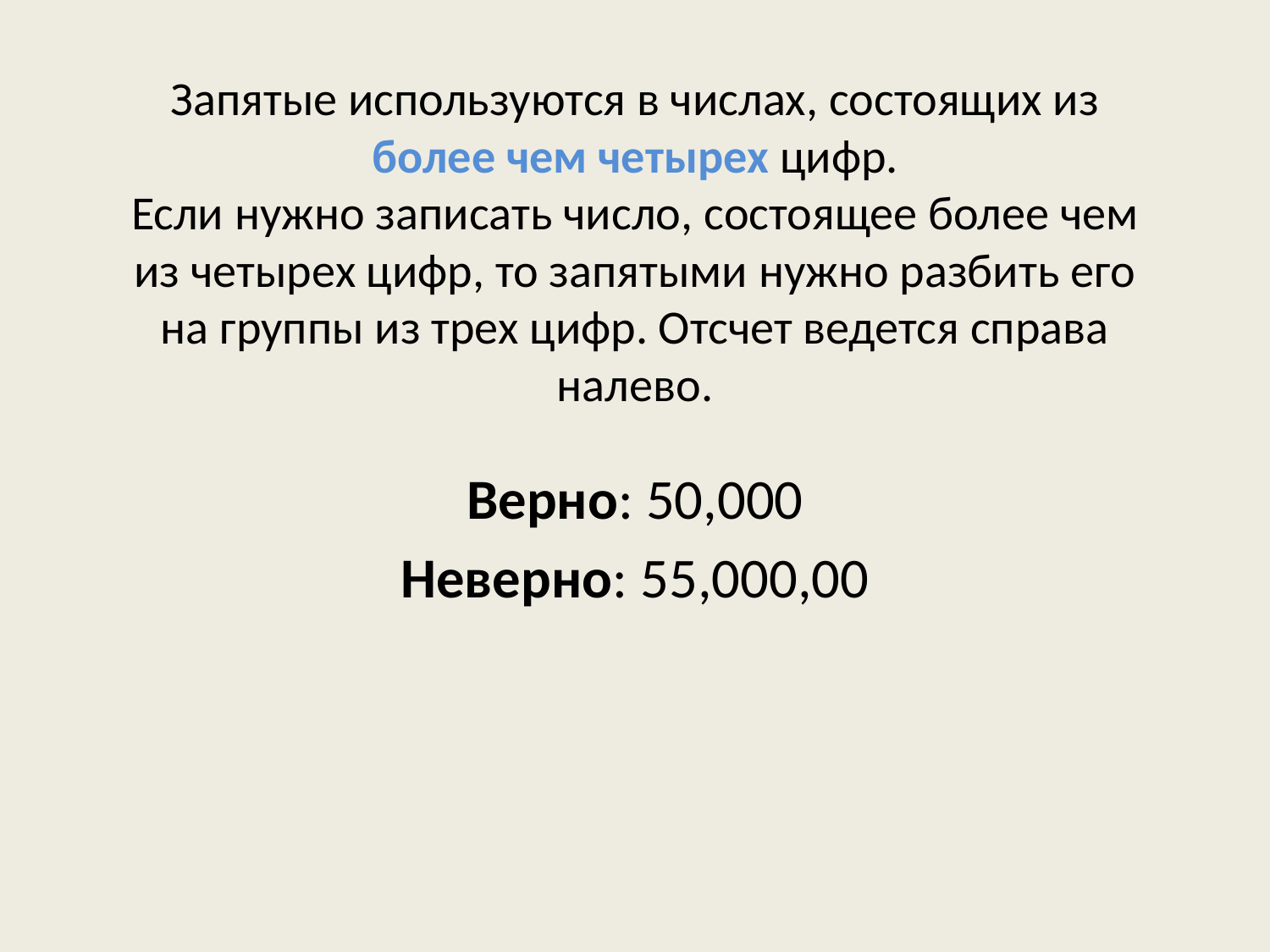

# Запятые используются в числах, состоящих из более чем четырех цифр. Если нужно записать число, состоящее более чем из четырех цифр, то запятыми нужно разбить его на группы из трех цифр. Отсчет ведется справа налево.
Верно: 50,000
Неверно: 55,000,00